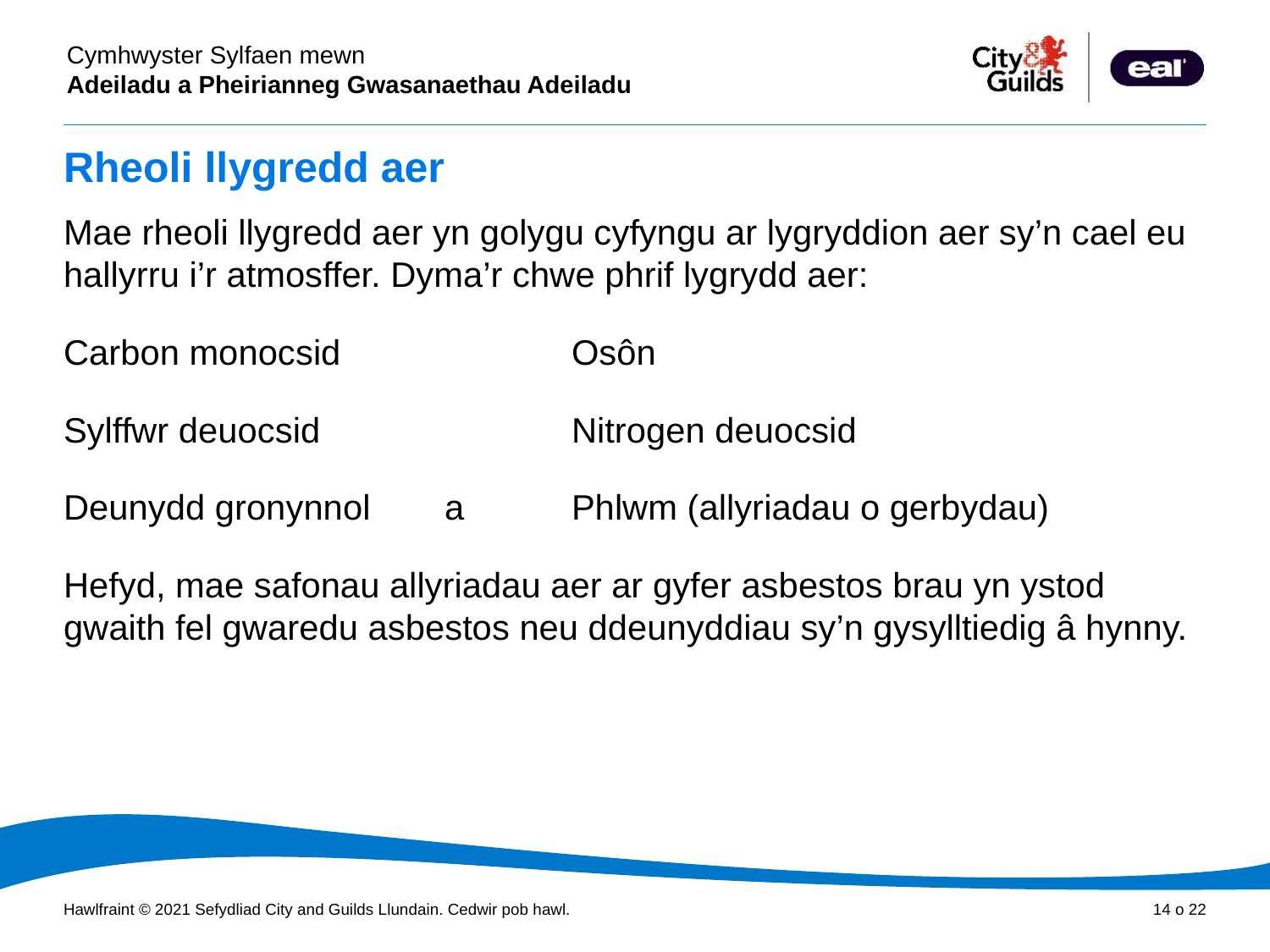

# Rheoli llygredd aer
Mae rheoli llygredd aer yn golygu cyfyngu ar lygryddion aer sy’n cael eu hallyrru i’r atmosffer. Dyma’r chwe phrif lygrydd aer:
Carbon monocsid		Osôn
Sylffwr deuocsid		Nitrogen deuocsid
Deunydd gronynnol 	a 	Phlwm (allyriadau o gerbydau)
Hefyd, mae safonau allyriadau aer ar gyfer asbestos brau yn ystod gwaith fel gwaredu asbestos neu ddeunyddiau sy’n gysylltiedig â hynny.